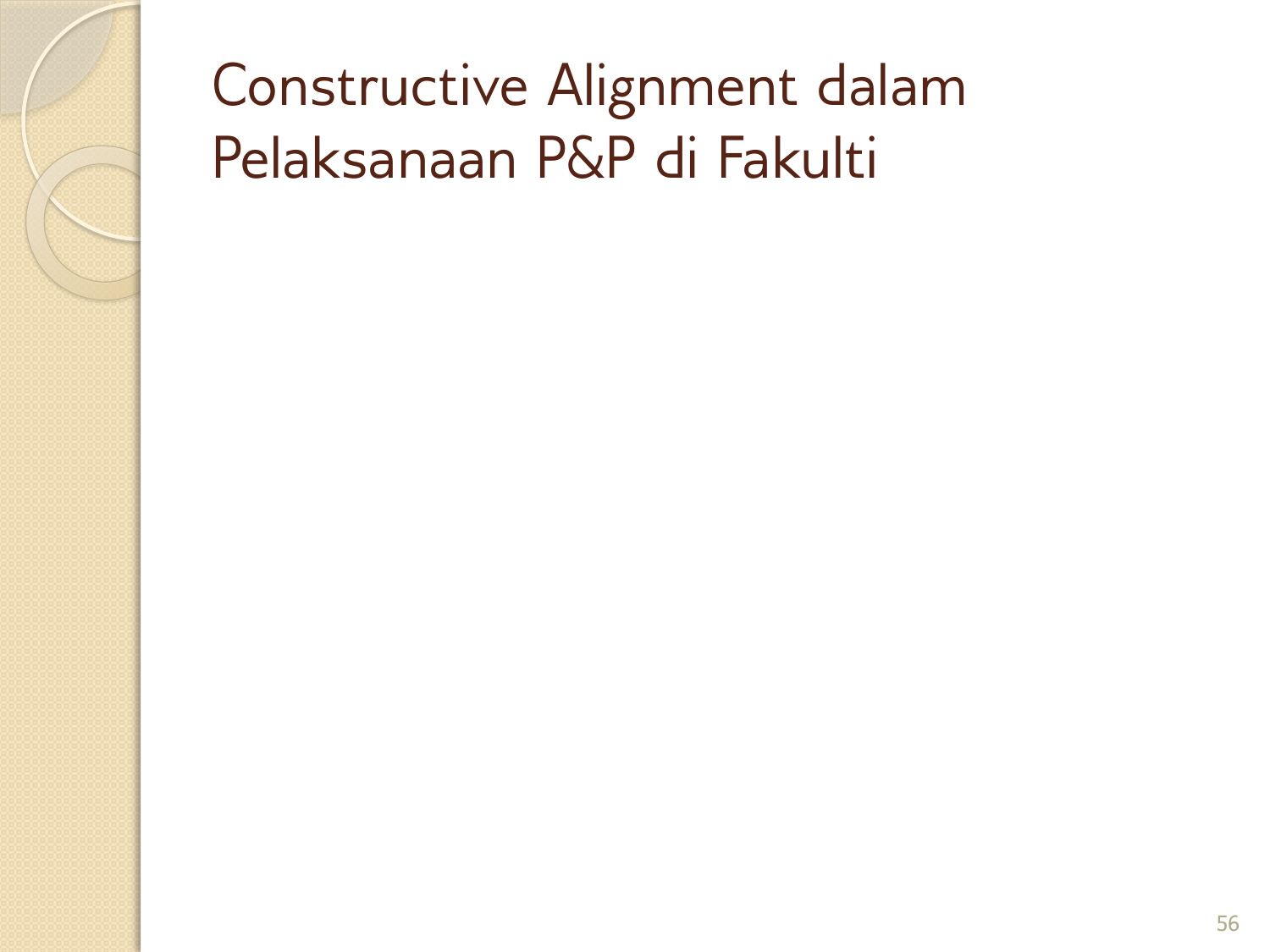

# Constructive Alignment dalam Pelaksanaan P&P di Fakulti

56